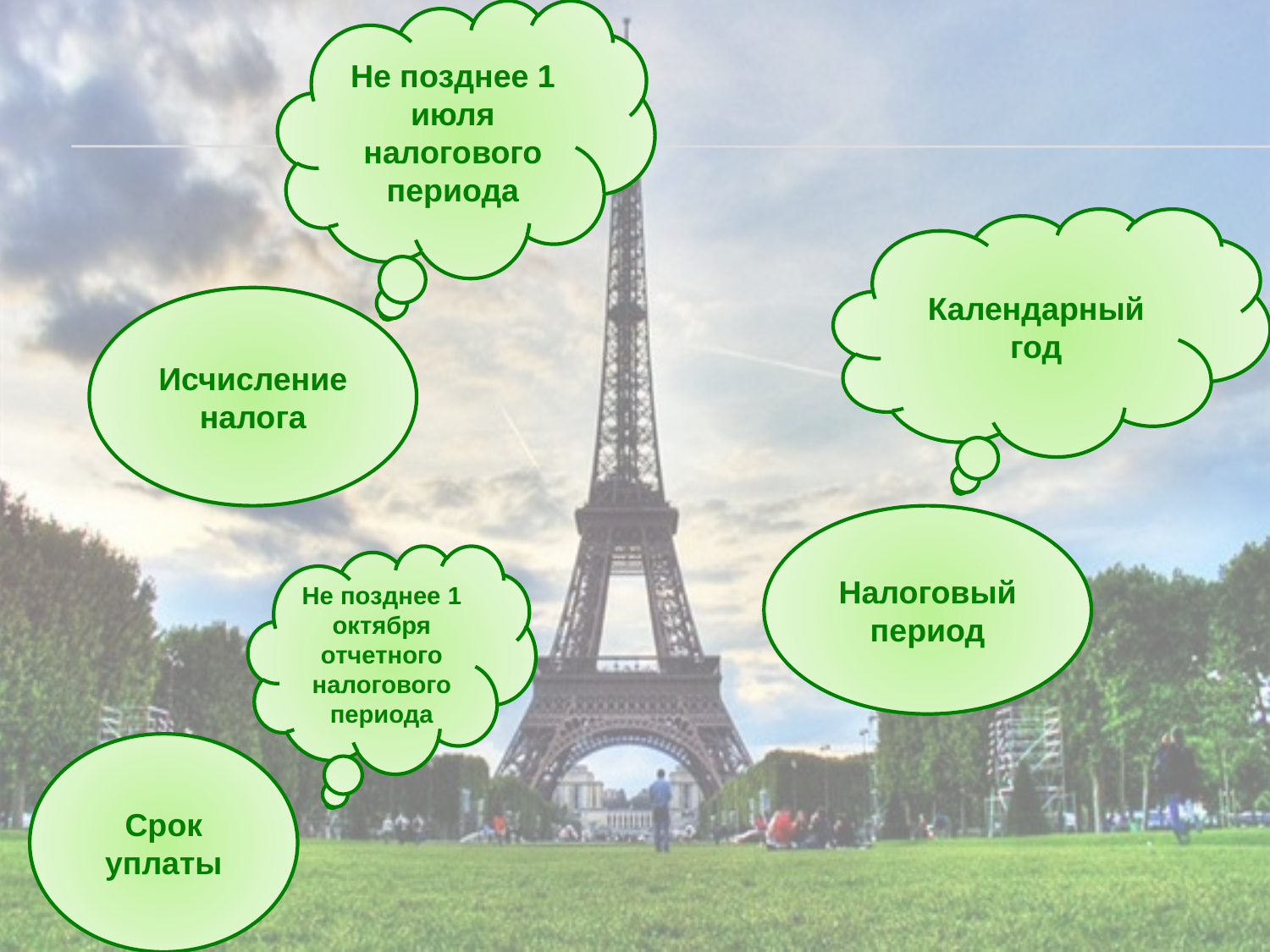

Не позднее 1 июля налогового периода
Календарный год
Исчисление налога
Налоговый период
Не позднее 1 октября отчетного налогового периода
Срок уплаты